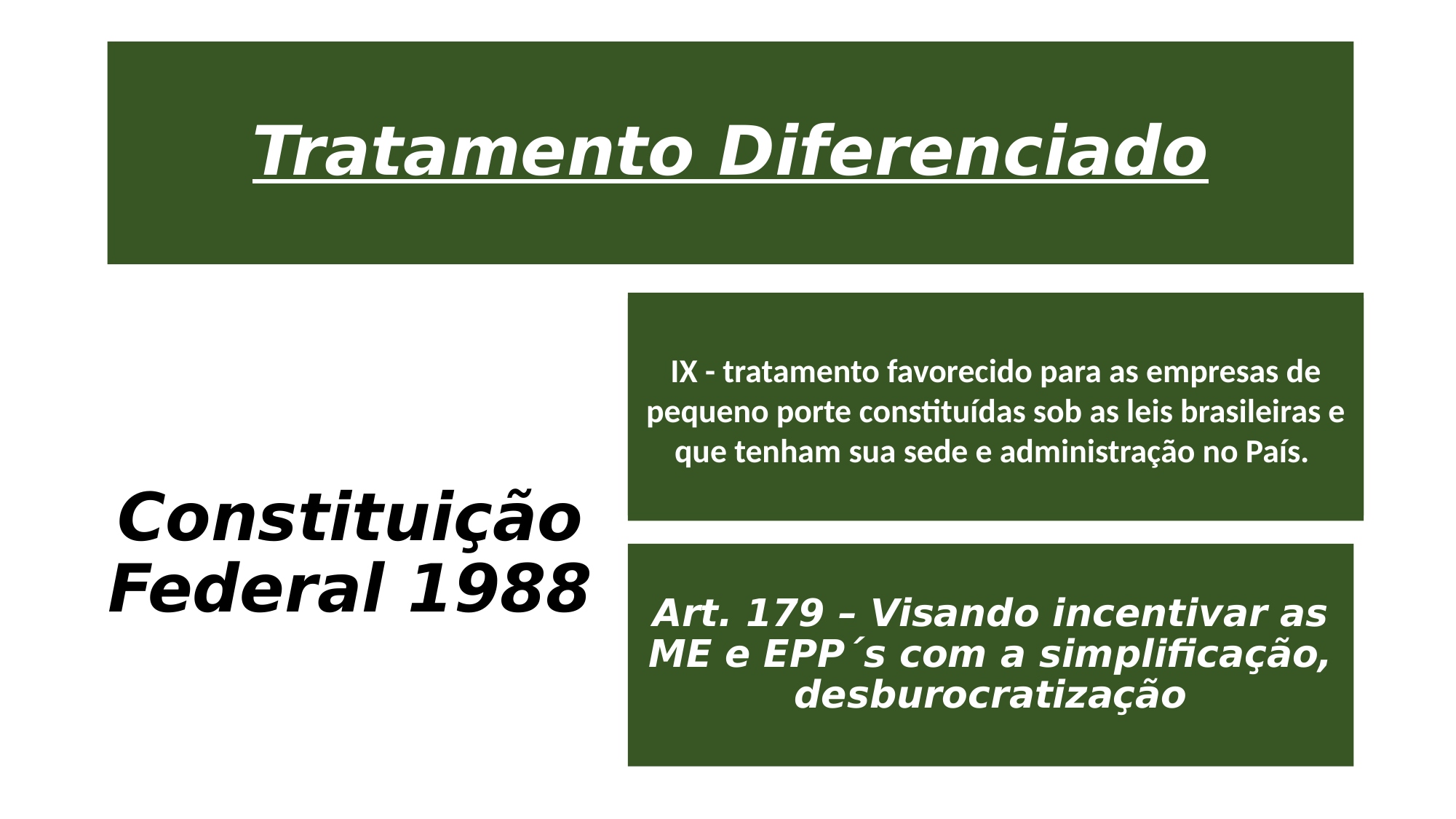

Tratamento Diferenciado
Art. 170 – Princípios da ordem econômica do país
Soberania nacional;
Propriedade privada;
Função social da propriedade;
Livre concorrência;
Defesa do consumidor;
Defesa do meio ambiente;
Redução das desigualdades regionais e sociais
IX - tratamento favorecido para as empresas de pequeno porte constituídas sob as leis brasileiras e que tenham sua sede e administração no País.
Constituição Federal 1988
Art. 179 – Visando incentivar as ME e EPP´s com a simplificação, desburocratização